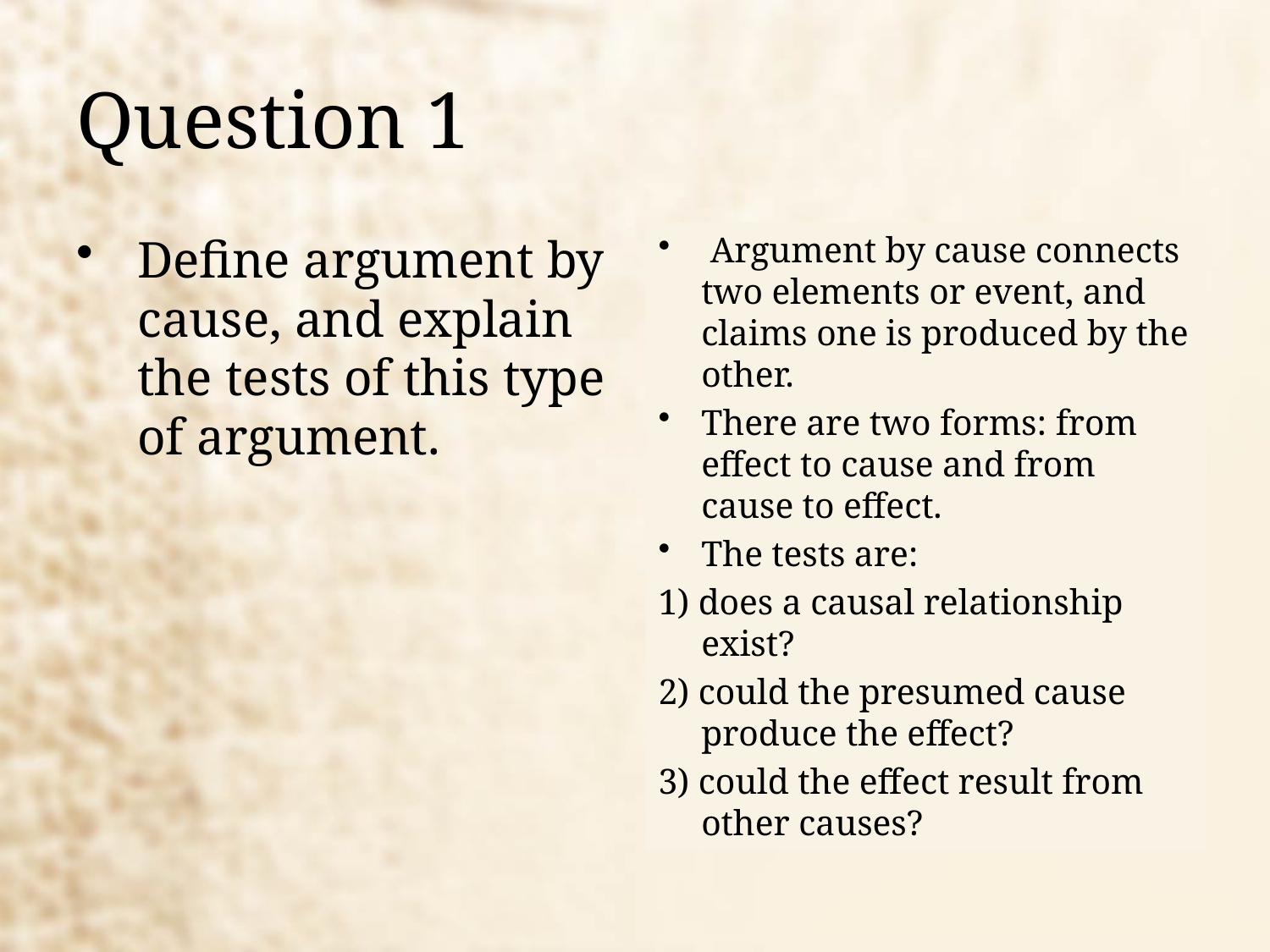

# Question 1
Define argument by cause, and explain the tests of this type of argument.

 Argument by cause connects two elements or event, and claims one is produced by the other.
There are two forms: from effect to cause and from cause to effect.
The tests are:
1) does a causal relationship exist?
2) could the presumed cause produce the effect?
3) could the effect result from other causes?